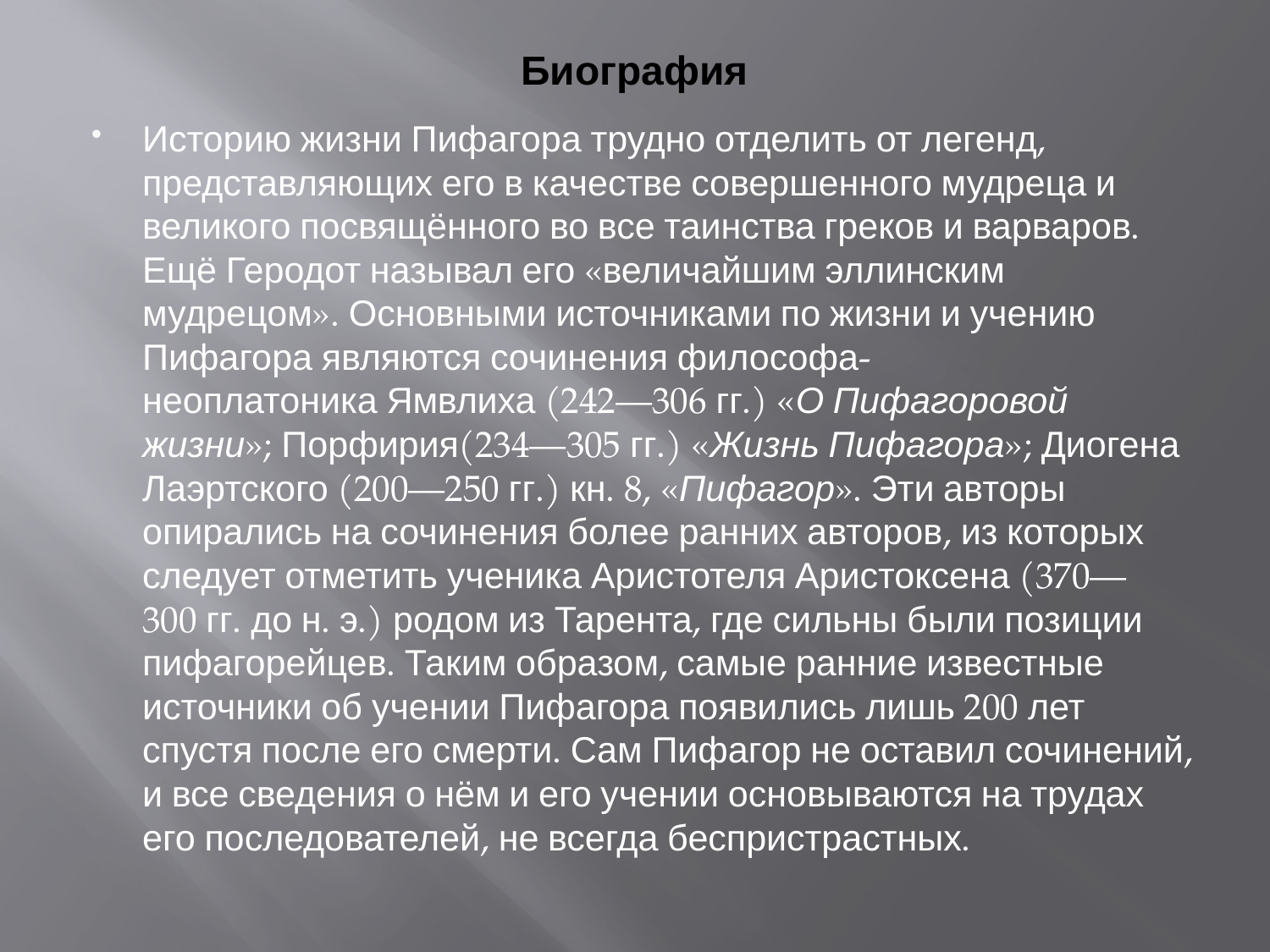

# Биография
Историю жизни Пифагора трудно отделить от легенд, представляющих его в качестве совершенного мудреца и великого посвящённого во все таинства греков и варваров. Ещё Геродот называл его «величайшим эллинским мудрецом». Основными источниками по жизни и учению Пифагора являются сочинения философа-неоплатоника Ямвлиха (242—306 гг.) «О Пифагоровой жизни»; Порфирия(234—305 гг.) «Жизнь Пифагора»; Диогена Лаэртского (200—250 гг.) кн. 8, «Пифагор». Эти авторы опирались на сочинения более ранних авторов, из которых следует отметить ученика Аристотеля Аристоксена (370—300 гг. до н. э.) родом из Тарента, где сильны были позиции пифагорейцев. Таким образом, самые ранние известные источники об учении Пифагора появились лишь 200 лет спустя после его смерти. Сам Пифагор не оставил сочинений, и все сведения о нём и его учении основываются на трудах его последователей, не всегда беспристрастных.